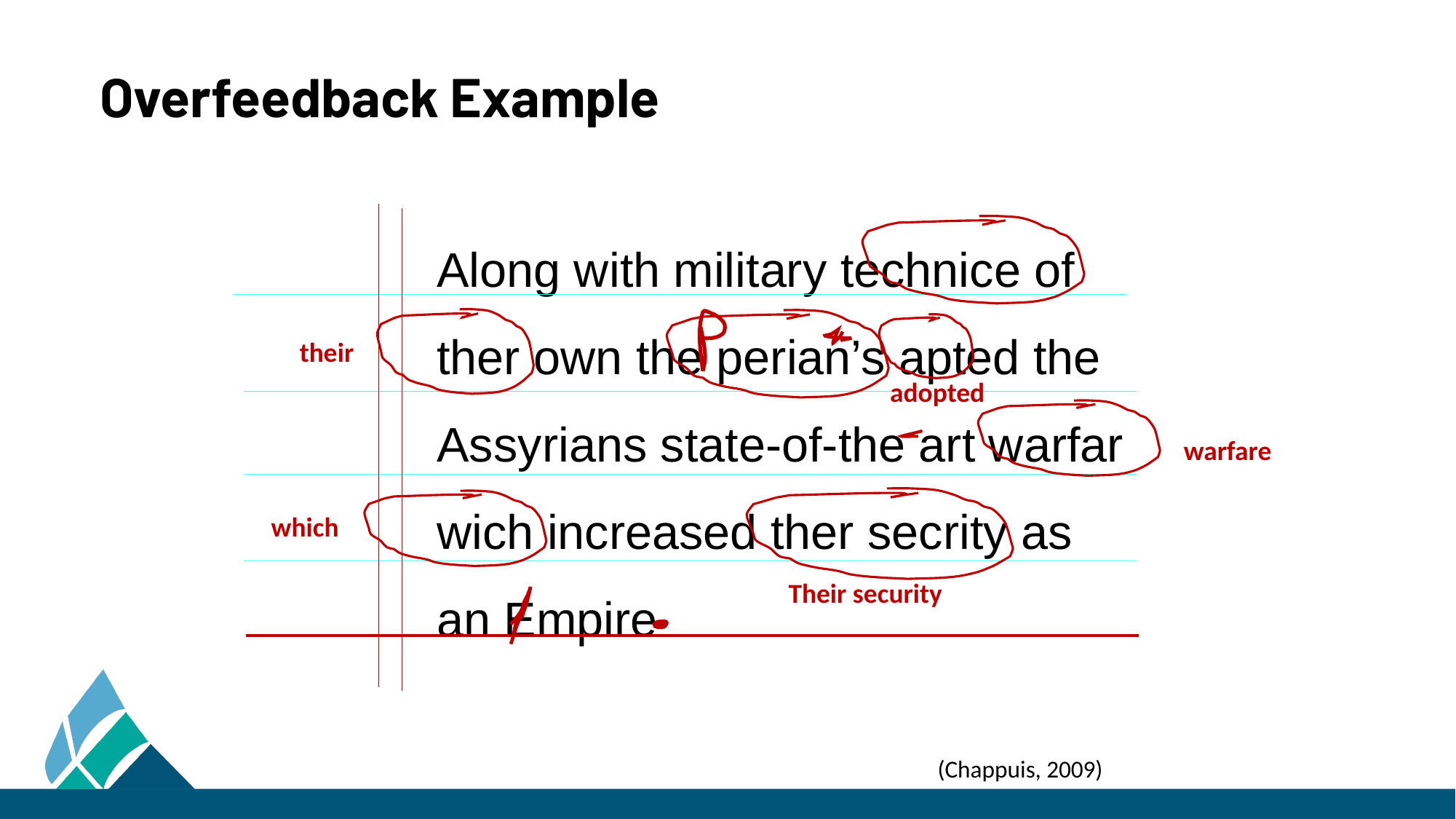

# Overfeedback Example
Along with military technice of
ther own the perian’s apted the
Assyrians state-of-the art warfar
wich increased ther secrity as
an Empire

their
adopted

warfare

which
Their security

(Chappuis, 2009)